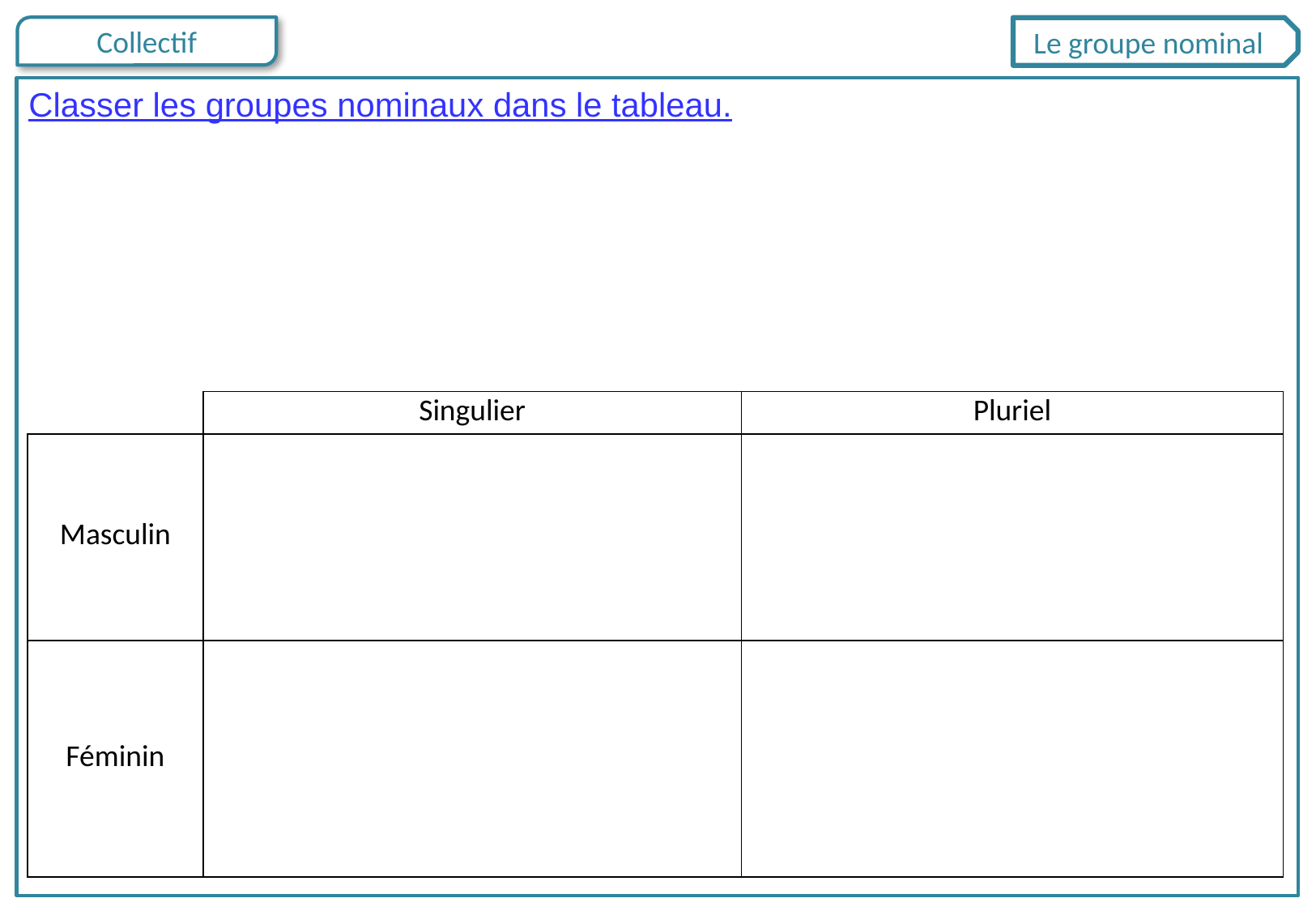

Le groupe nominal
Classer les groupes nominaux dans le tableau.
|  | Singulier | Pluriel |
| --- | --- | --- |
| Masculin |  |  |
| Féminin |  |  |